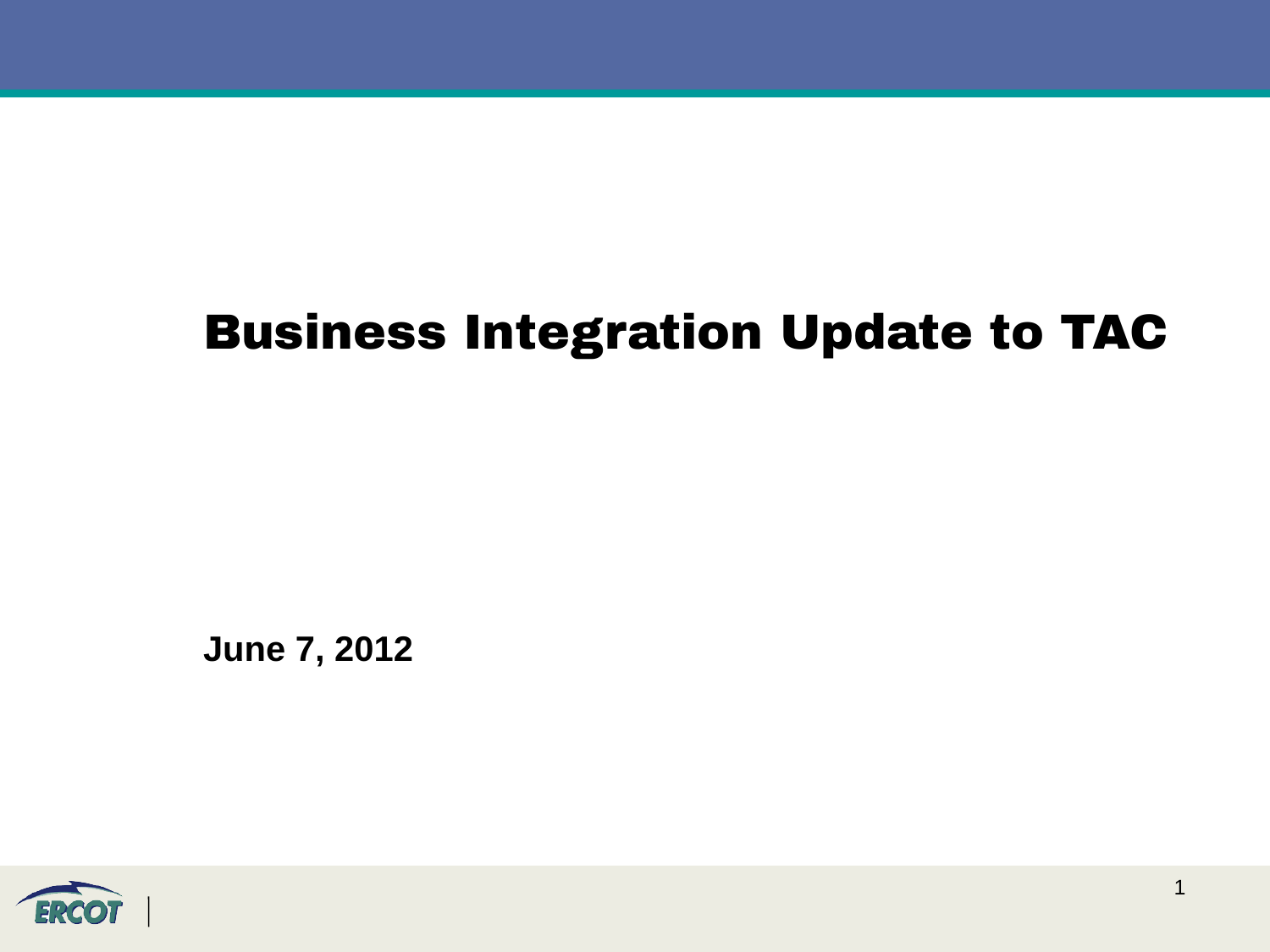

Business Integration Update to TAC

June 7, 2012